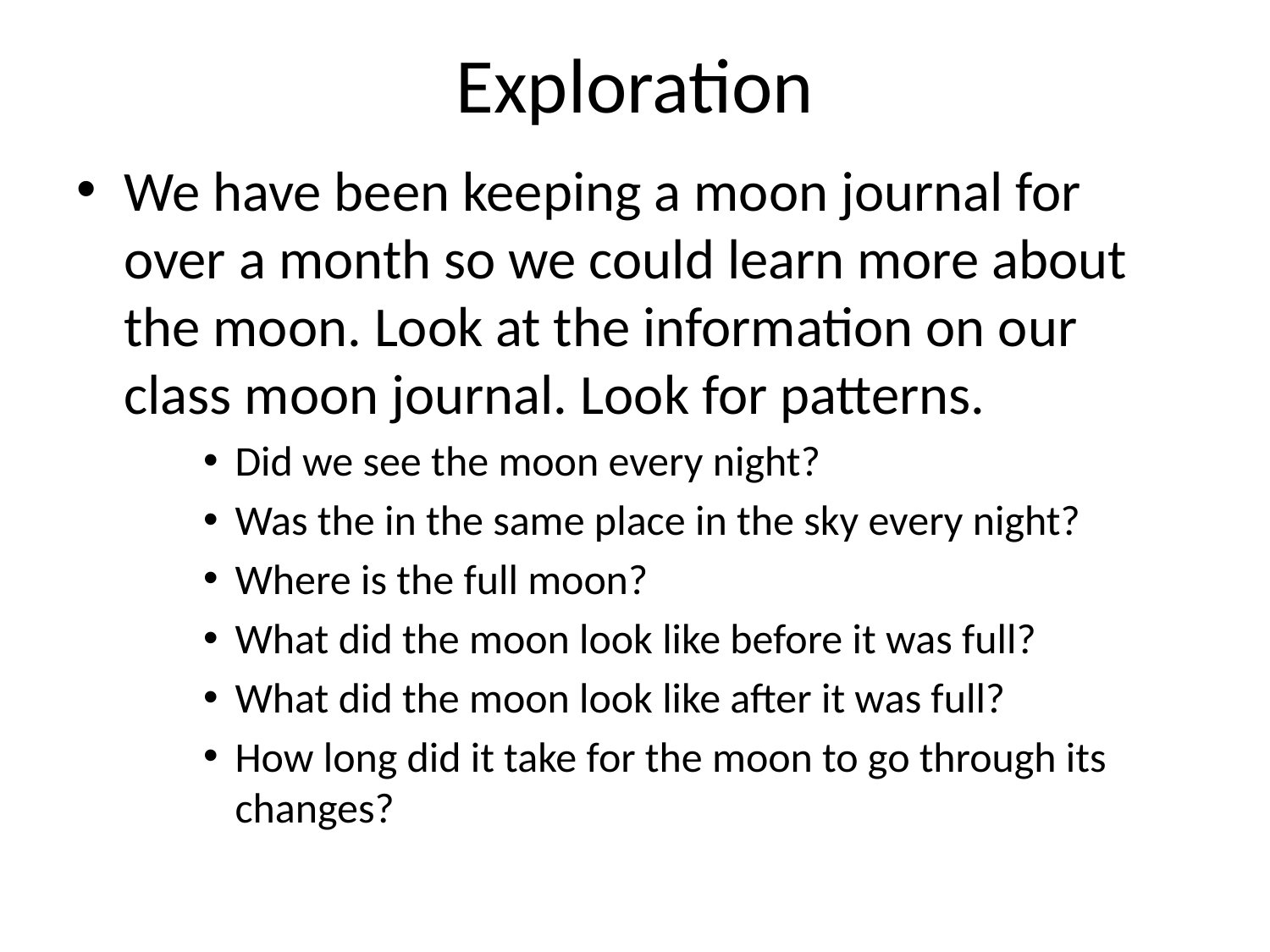

# Exploration
We have been keeping a moon journal for over a month so we could learn more about the moon. Look at the information on our class moon journal. Look for patterns.
Did we see the moon every night?
Was the in the same place in the sky every night?
Where is the full moon?
What did the moon look like before it was full?
What did the moon look like after it was full?
How long did it take for the moon to go through its changes?